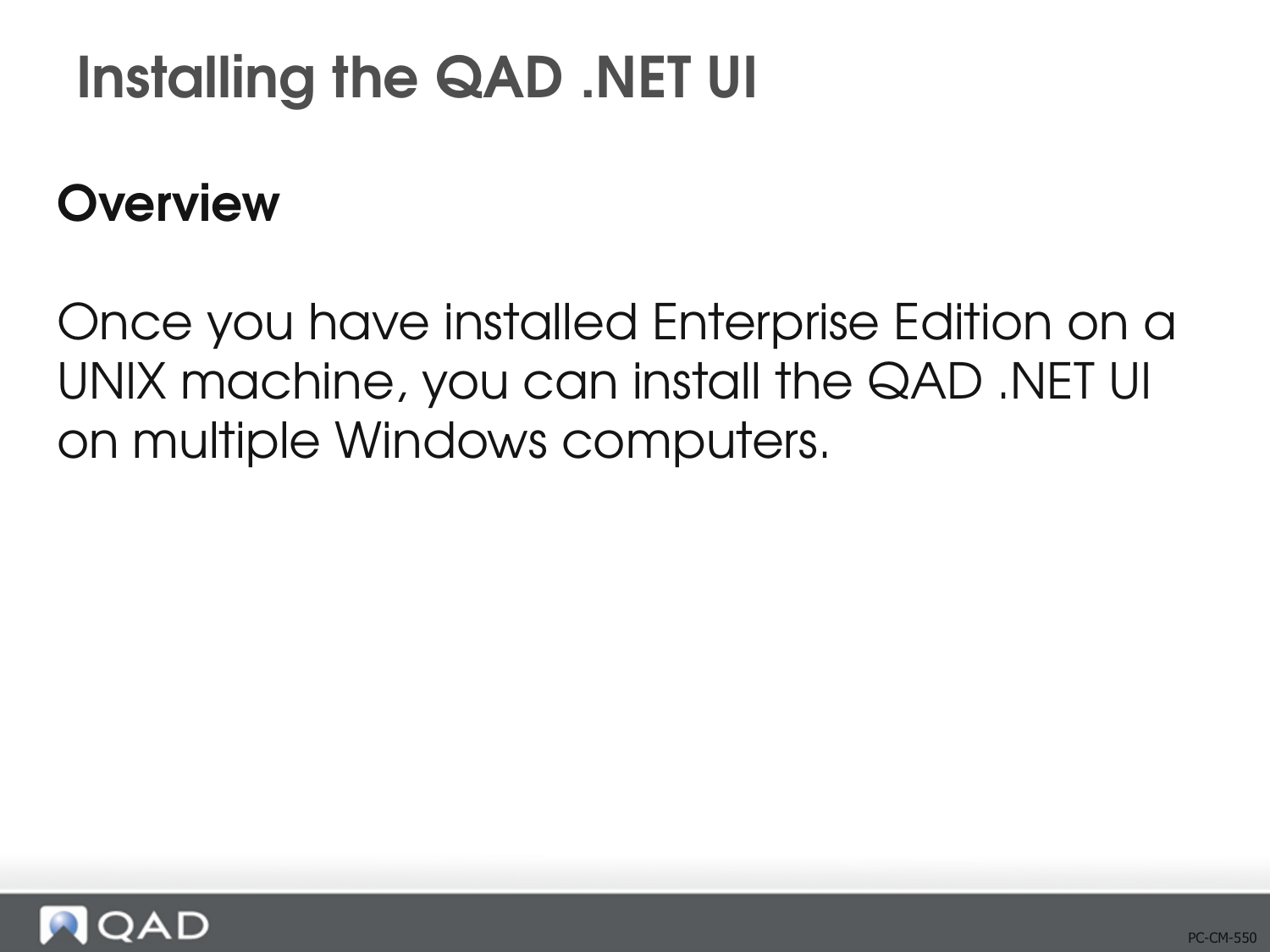

# Installing the QAD .NET UI
Overview

Once you have installed Enterprise Edition on a UNIX machine, you can install the QAD .NET UI on multiple Windows computers.
PC-CM-550